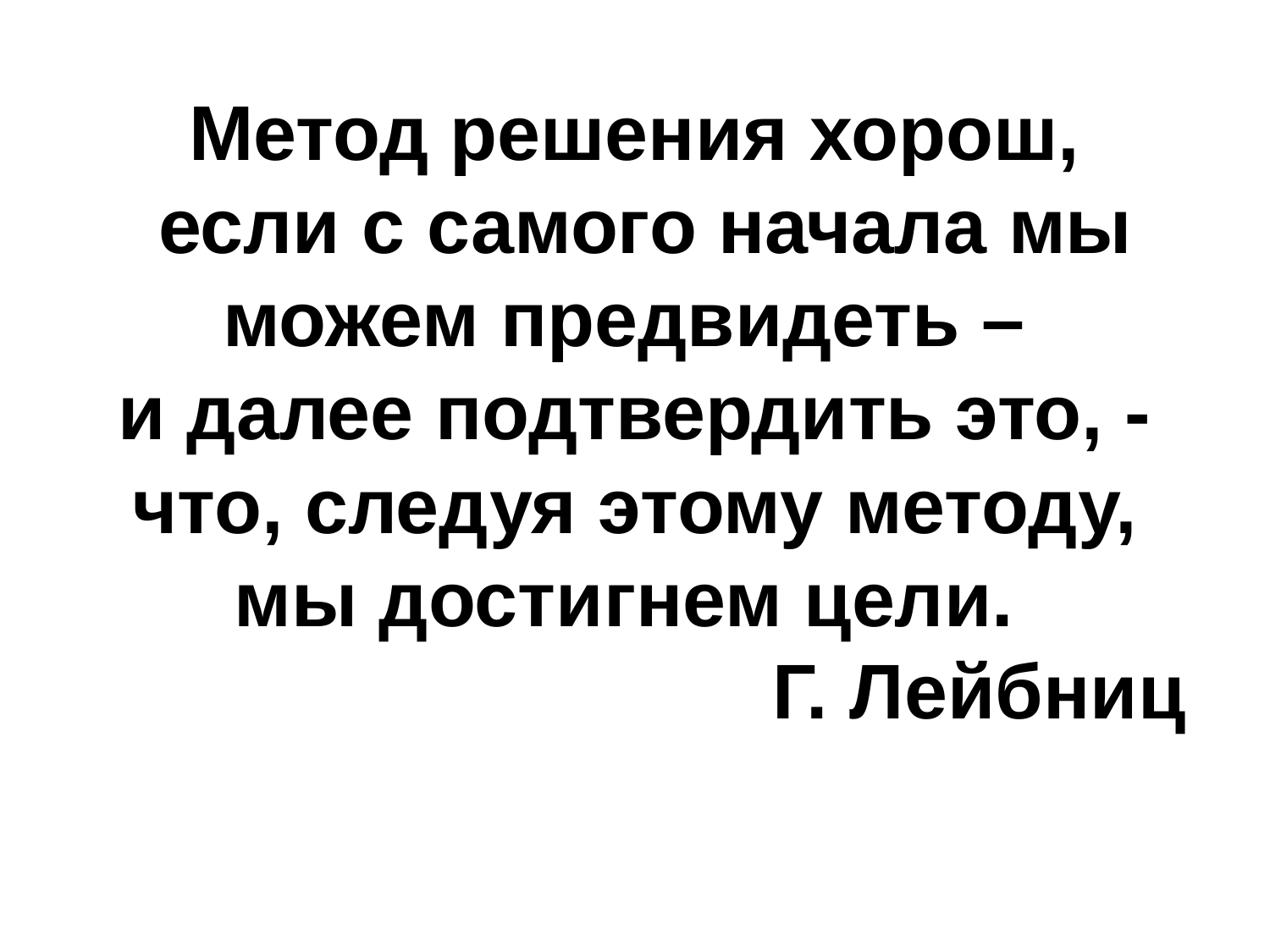

# Метод решения хорош, если с самого начала мы можем предвидеть – и далее подтвердить это, - что, следуя этому методу, мы достигнем цели. Г. Лейбниц